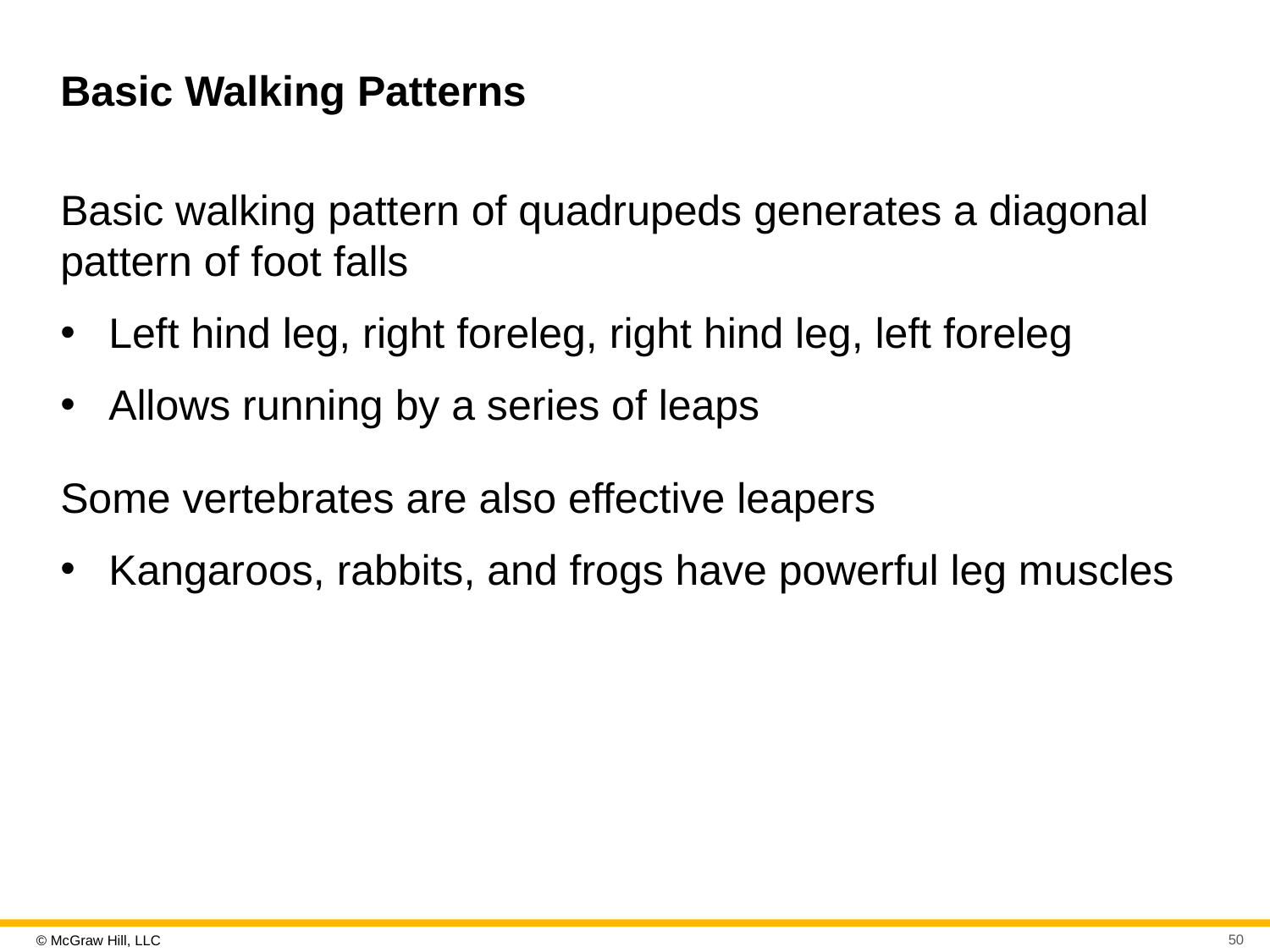

# Basic Walking Patterns
Basic walking pattern of quadrupeds generates a diagonal pattern of foot falls
Left hind leg, right foreleg, right hind leg, left foreleg
Allows running by a series of leaps
Some vertebrates are also effective leapers
Kangaroos, rabbits, and frogs have powerful leg muscles
50